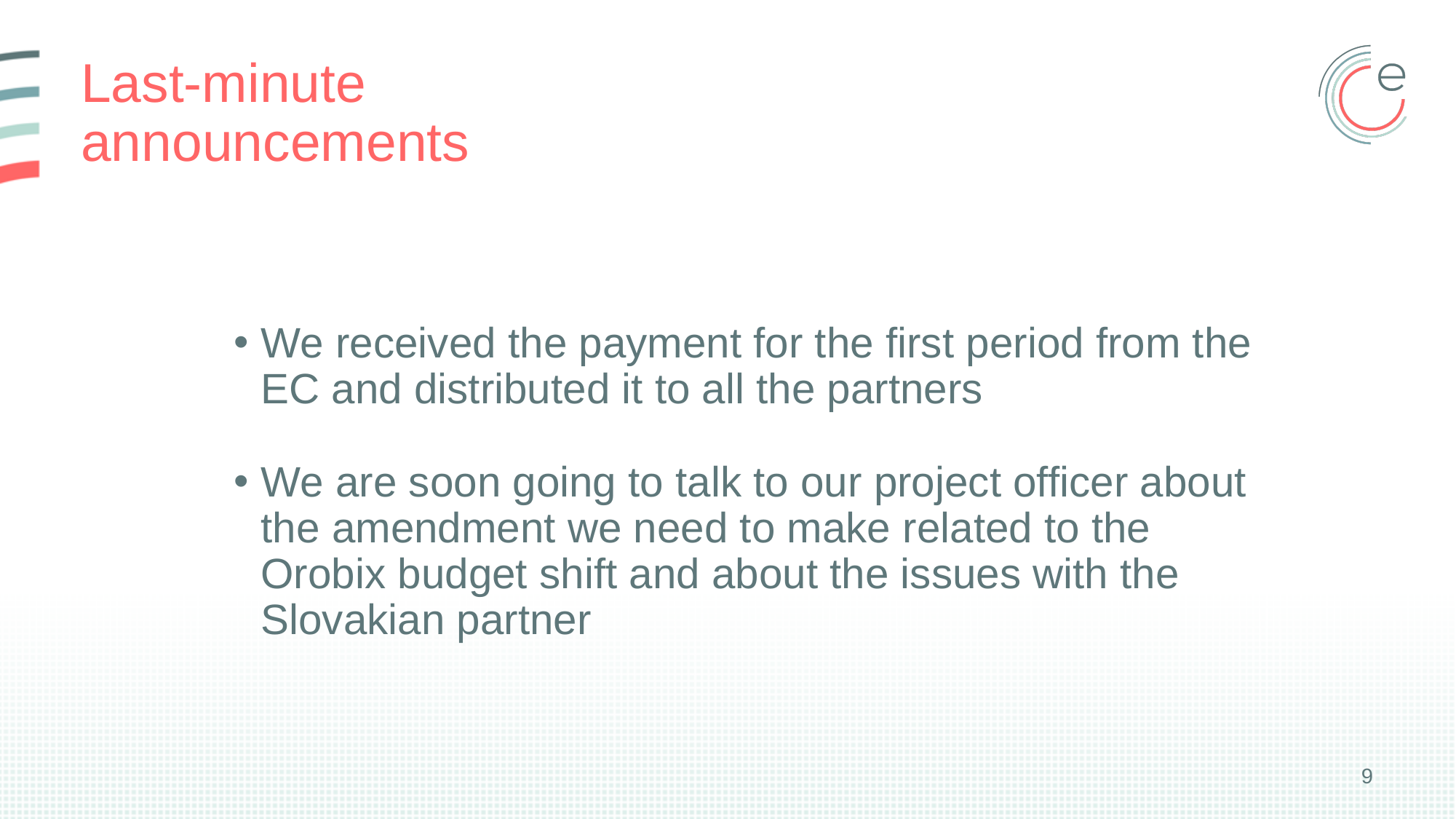

# Last-minute announcements
We received the payment for the first period from the EC and distributed it to all the partners

We are soon going to talk to our project officer about the amendment we need to make related to the Orobix budget shift and about the issues with the Slovakian partner